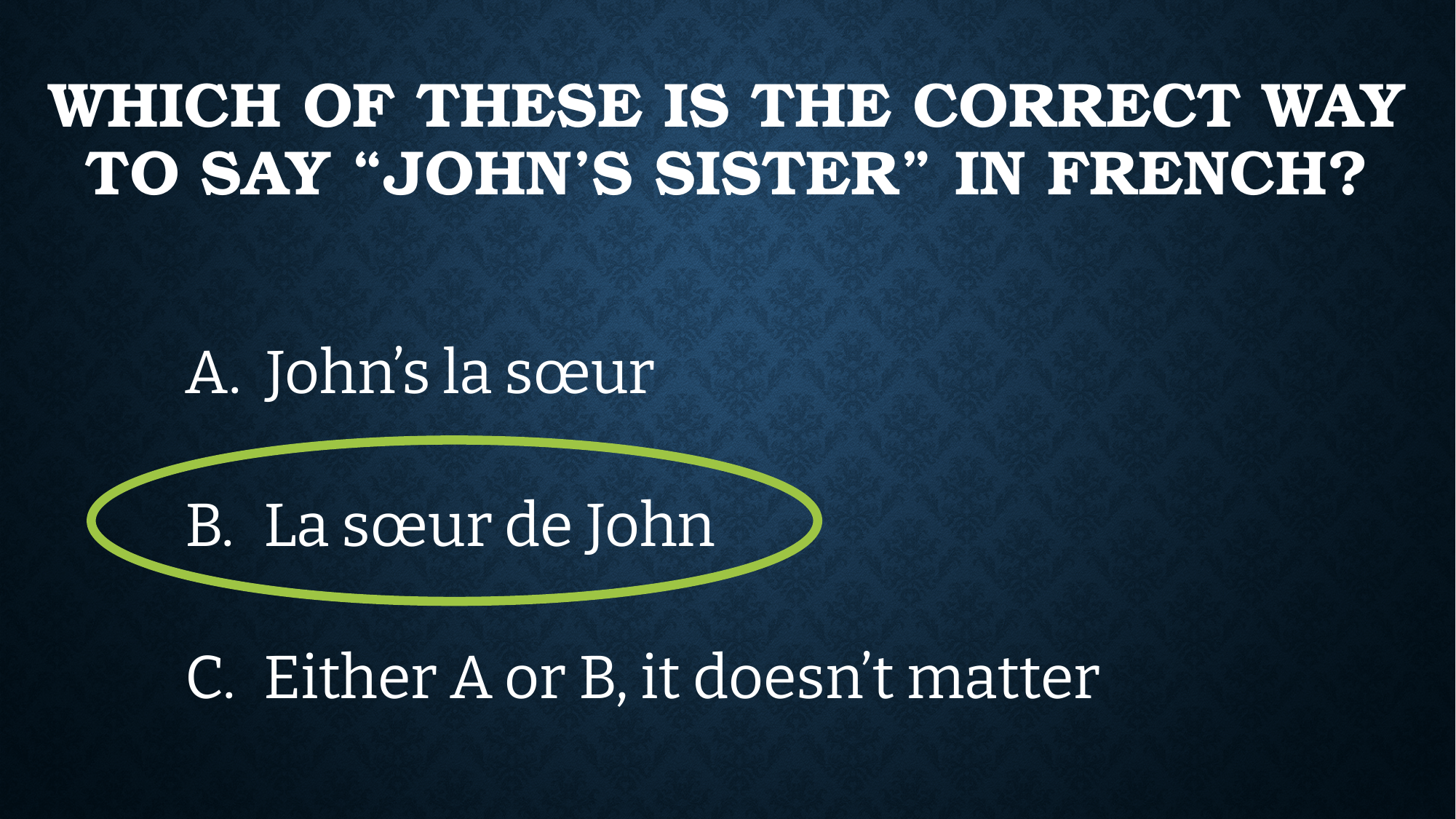

# Which of these is the correct way to say “John’s sister” in French?
  John’s la sœur

  La sœur de John

  Either A or B, it doesn’t matter